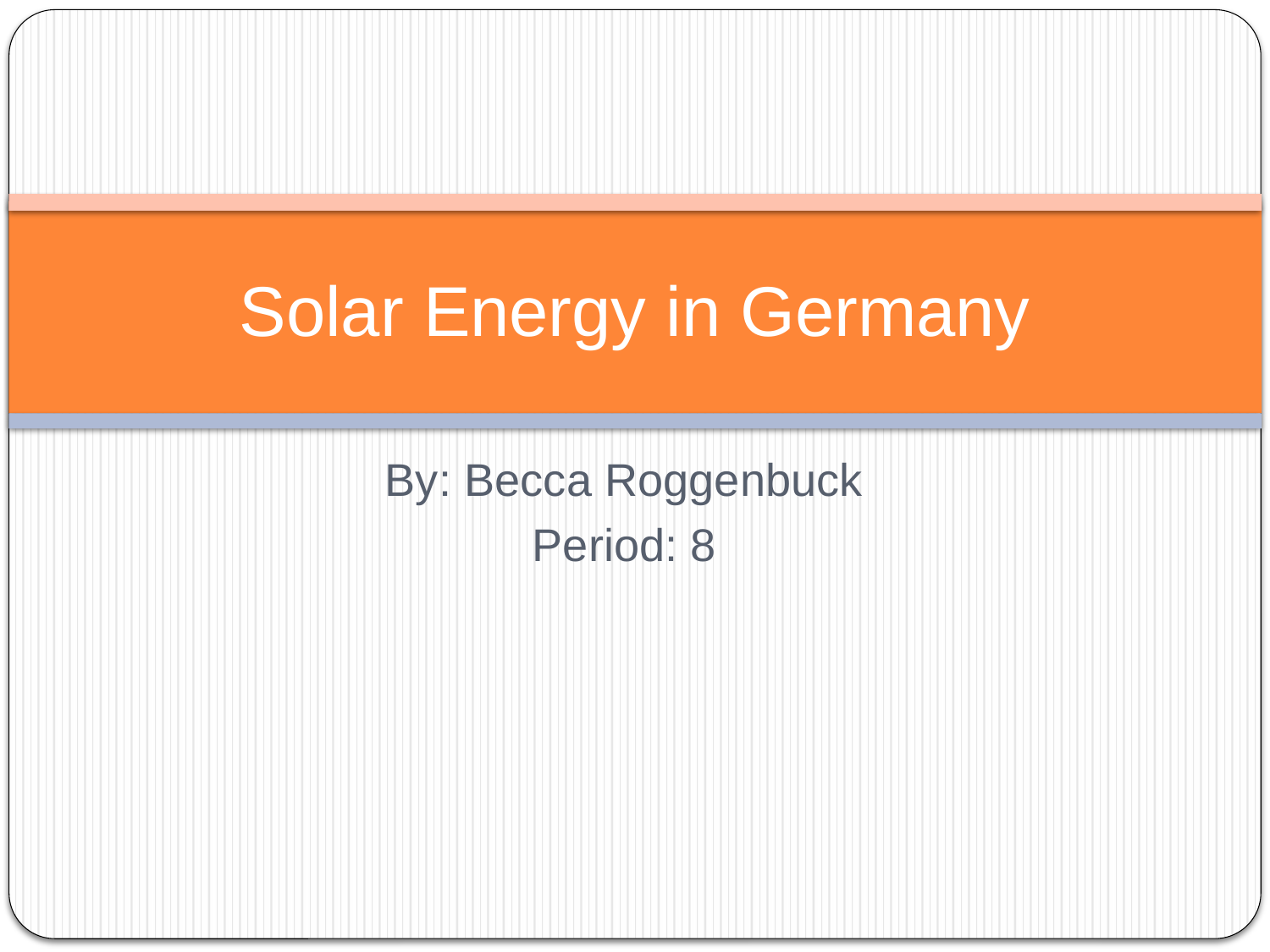

# Solar Energy in Germany
By: Becca Roggenbuck
Period: 8